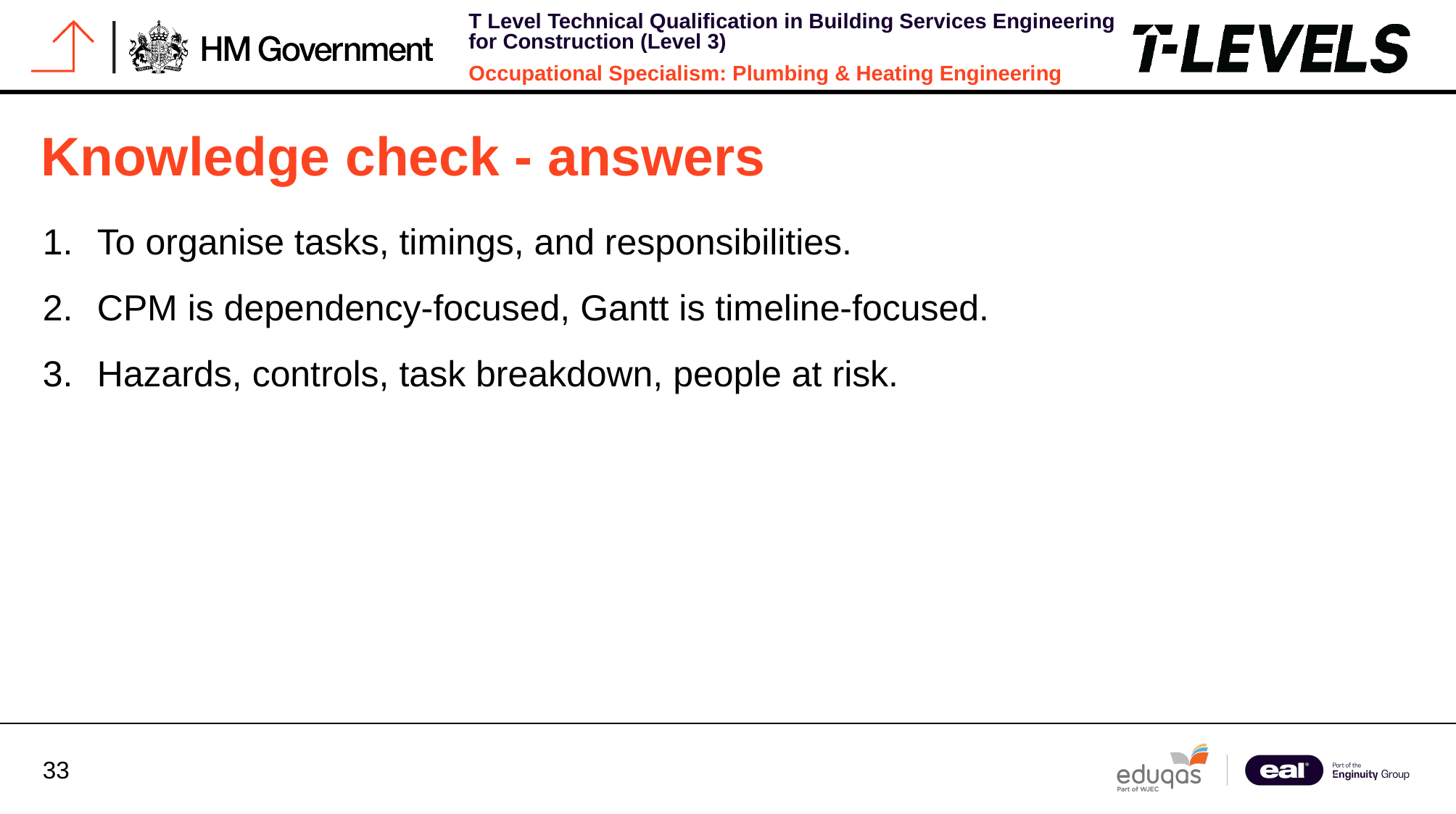

# Knowledge check - answers
To organise tasks, timings, and responsibilities.
CPM is dependency-focused, Gantt is timeline-focused.
Hazards, controls, task breakdown, people at risk.